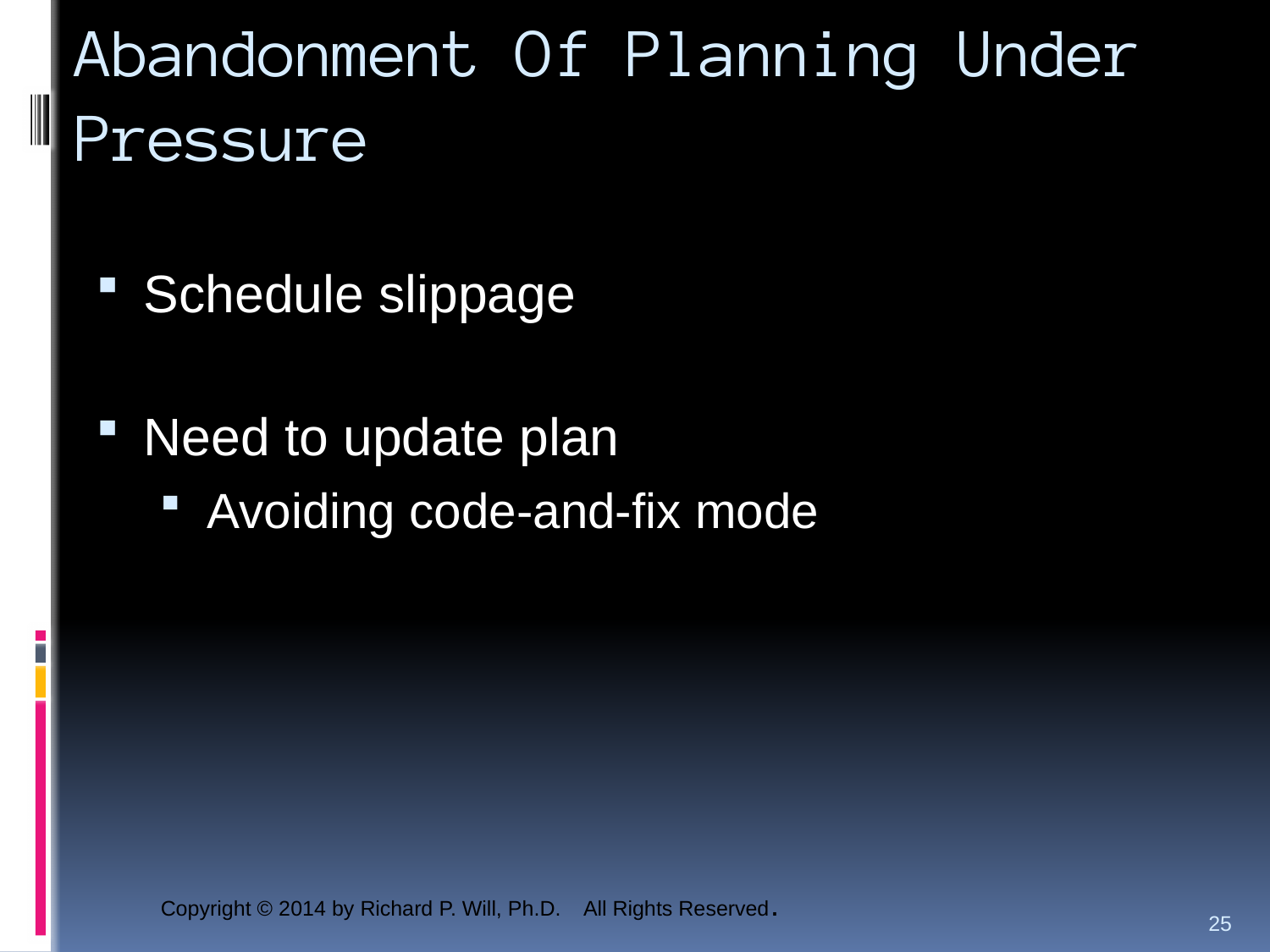

# Abandonment Of Planning Under Pressure

Schedule slippage

Need to update plan
Avoiding code-and-fix mode

25